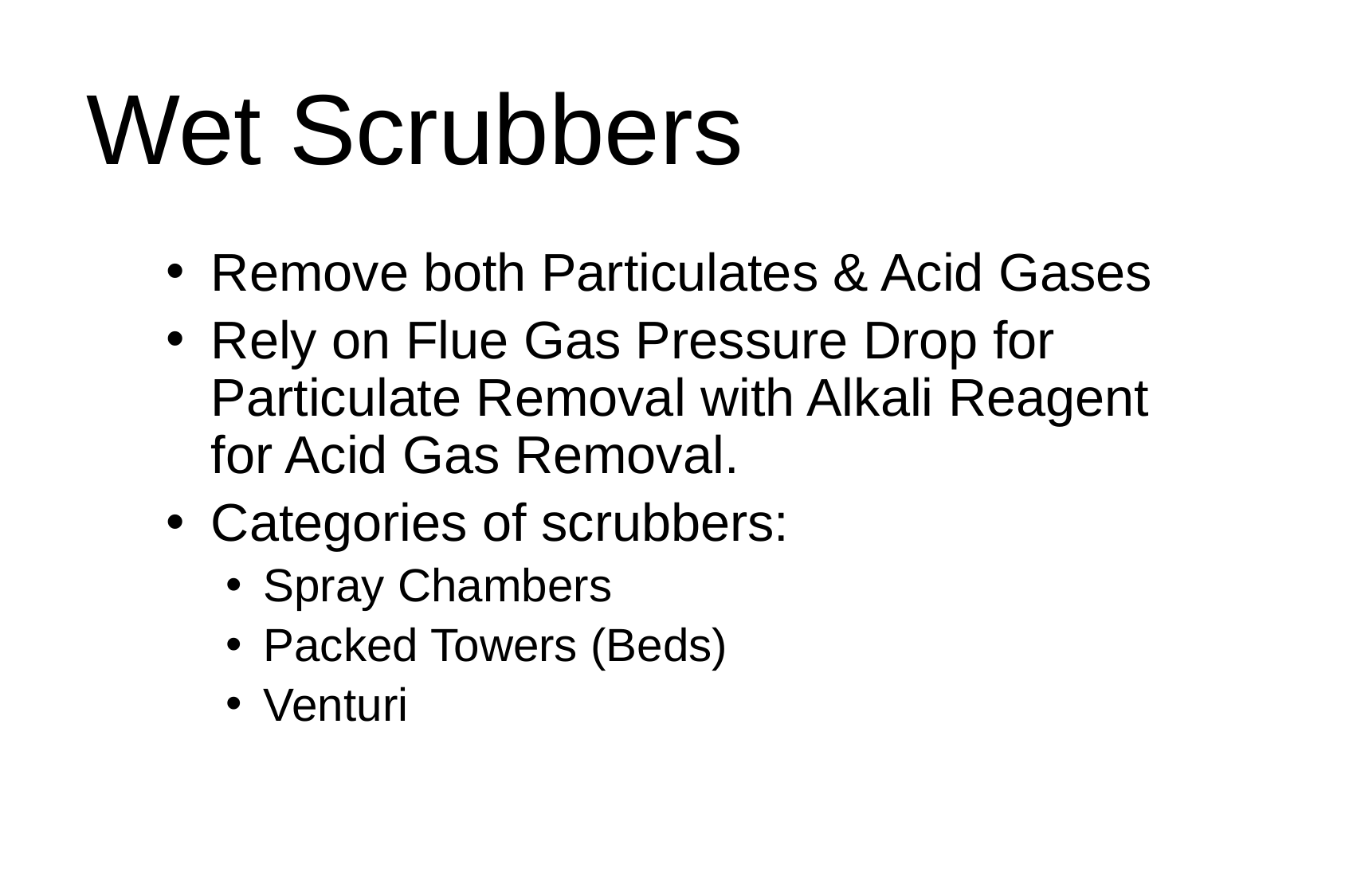

# Wet Scrubbers
Remove both Particulates & Acid Gases
Rely on Flue Gas Pressure Drop for
Particulate Removal with Alkali Reagent
for Acid Gas Removal.
Categories of scrubbers:
Spray Chambers
Packed Towers (Beds)
Venturi